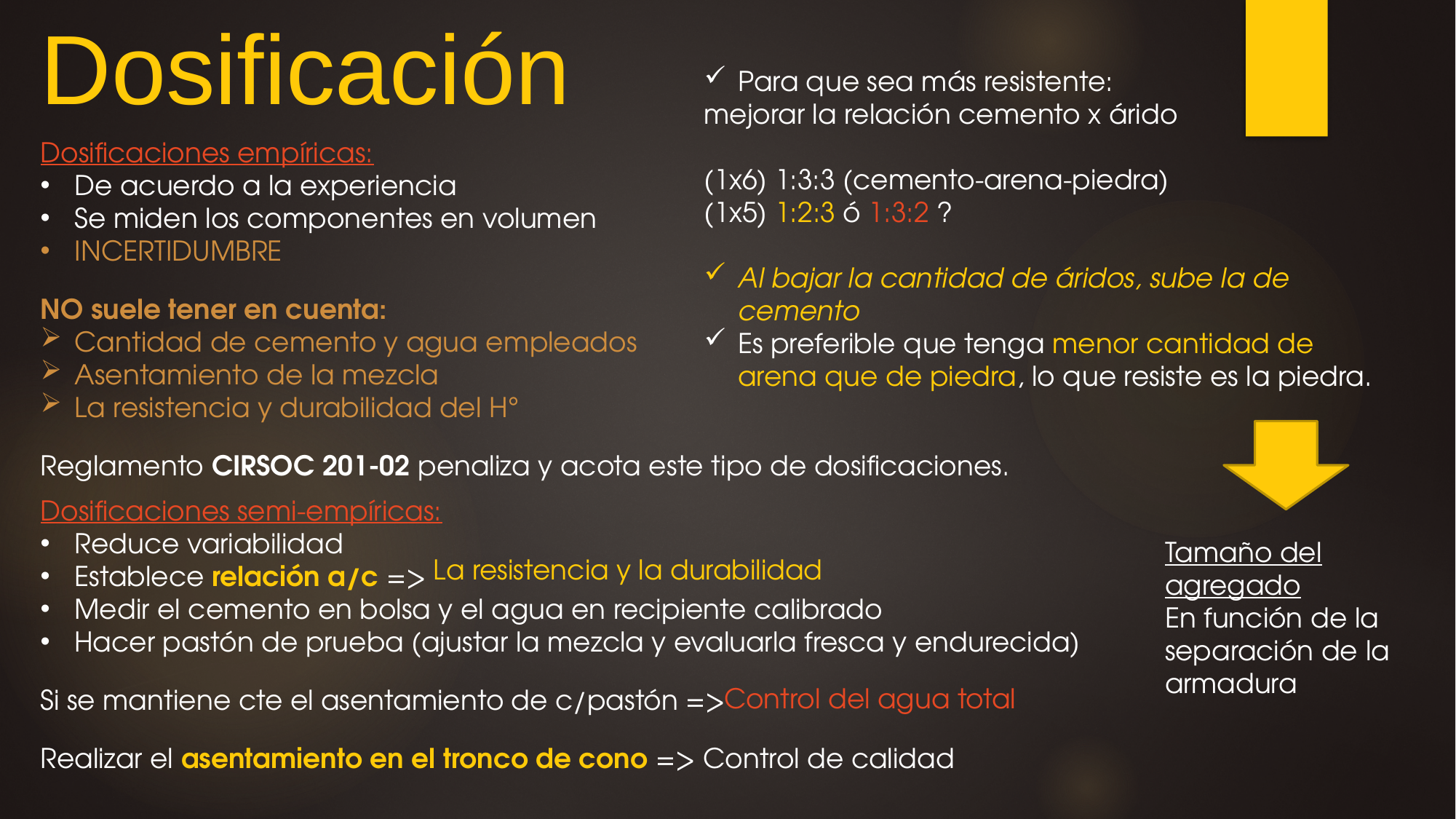

# Dosificación
Para que sea más resistente:
mejorar la relación cemento x árido

(1x6) 1:3:3 (cemento-arena-piedra)
(1x5) 1:2:3 ó 1:3:2 ?

Al bajar la cantidad de áridos, sube la de cemento
Es preferible que tenga menor cantidad de arena que de piedra, lo que resiste es la piedra.
Dosificaciones empíricas:
De acuerdo a la experiencia
Se miden los componentes en volumen
INCERTIDUMBRE

NO suele tener en cuenta:
Cantidad de cemento y agua empleados
Asentamiento de la mezcla
La resistencia y durabilidad del H°

Reglamento CIRSOC 201-02 penaliza y acota este tipo de dosificaciones.

Dosificaciones semi-empíricas:
Reduce variabilidad
Establece relación a/c =>
Medir el cemento en bolsa y el agua en recipiente calibrado
Hacer pastón de prueba (ajustar la mezcla y evaluarla fresca y endurecida)

Si se mantiene cte el asentamiento de c/pastón =>

Realizar el asentamiento en el tronco de cono => Control de calidad
Tamaño del agregado
En función de la separación de la armadura
La resistencia y la durabilidad
Control del agua total